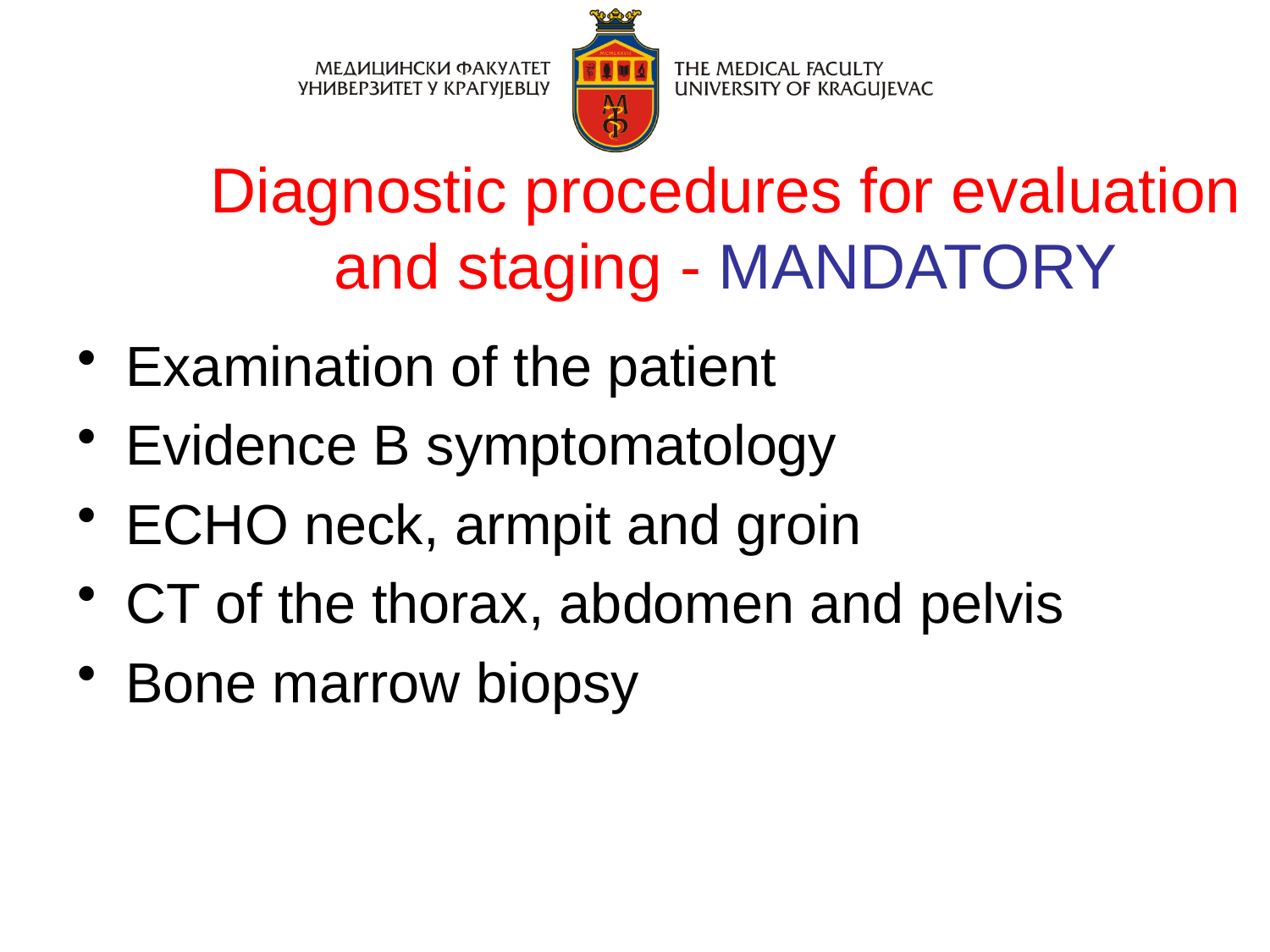

Diagnostic procedures for evaluation and staging - MANDATORY
Examination of the patient
Evidence B symptomatology
ECHO neck, armpit and groin
CT of the thorax, abdomen and pelvis
Bone marrow biopsy